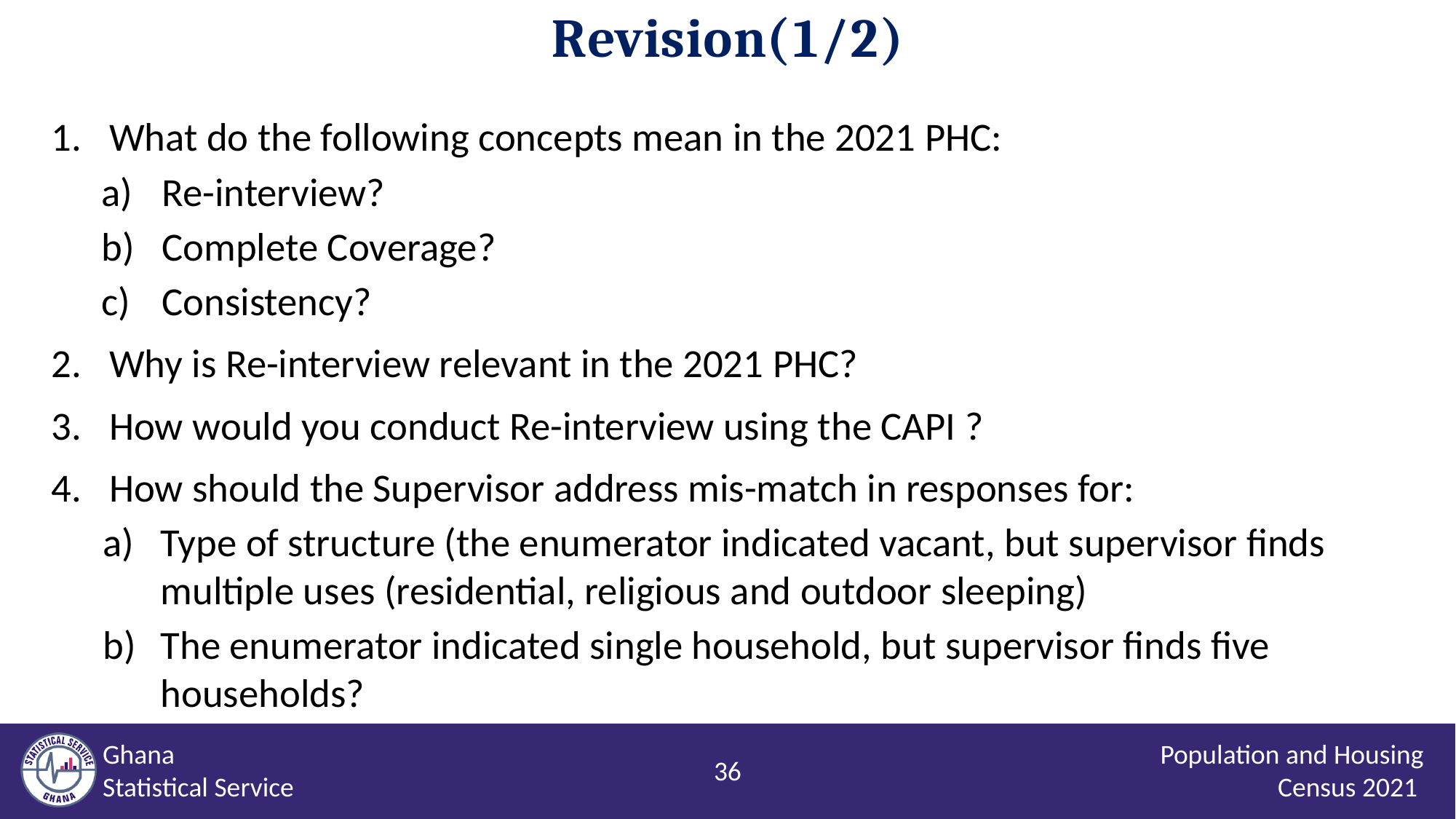

# Revision(1/2)
What do the following concepts mean in the 2021 PHC:
Re-interview?
Complete Coverage?
Consistency?
Why is Re-interview relevant in the 2021 PHC?
How would you conduct Re-interview using the CAPI ?
How should the Supervisor address mis-match in responses for:
Type of structure (the enumerator indicated vacant, but supervisor finds multiple uses (residential, religious and outdoor sleeping)
The enumerator indicated single household, but supervisor finds five households?

36